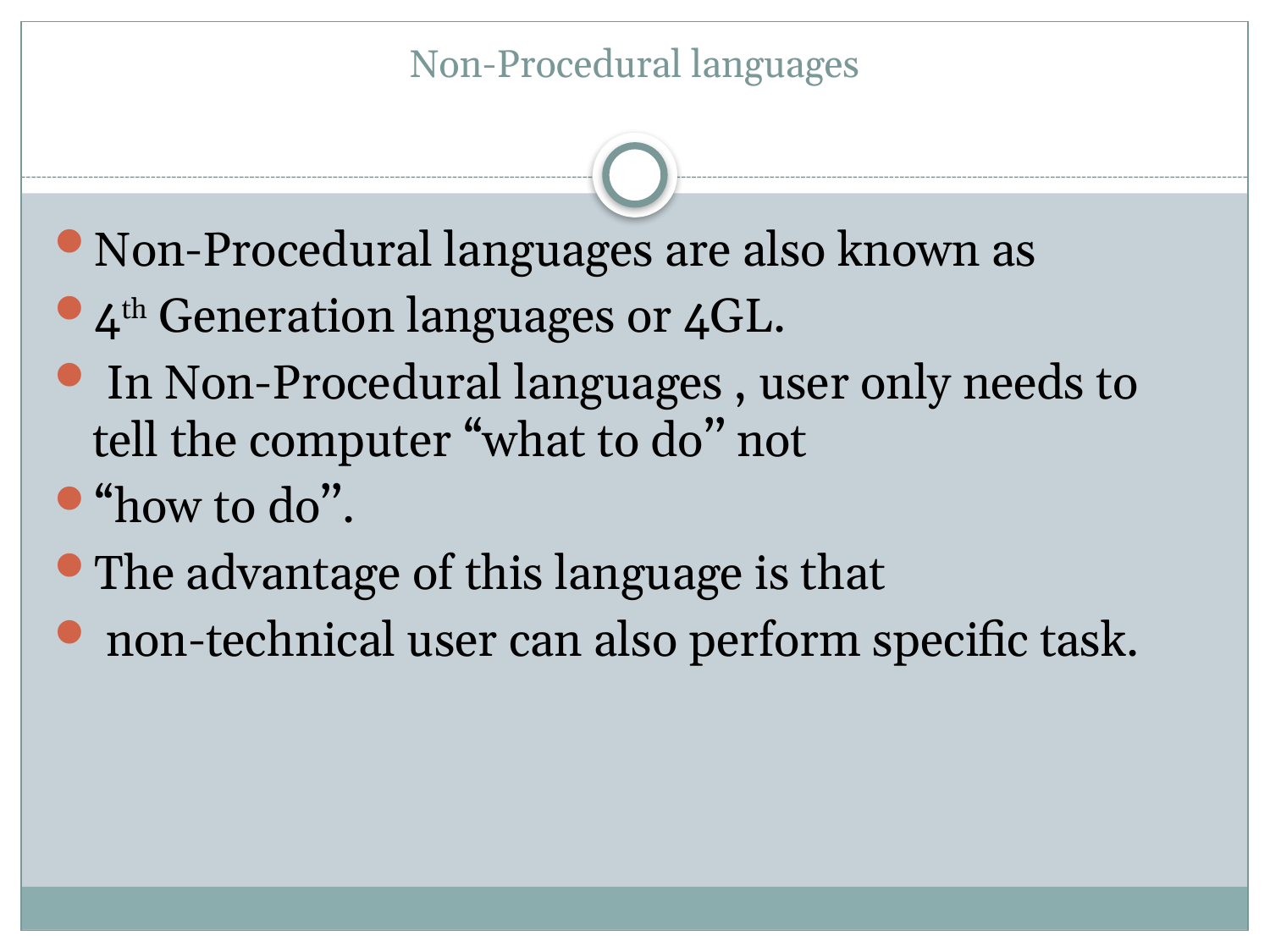

# Non-Procedural languages
Non-Procedural languages are also known as
4th Generation languages or 4GL.
 In Non-Procedural languages , user only needs to tell the computer “what to do’’ not
“how to do’’.
The advantage of this language is that
 non-technical user can also perform specific task.